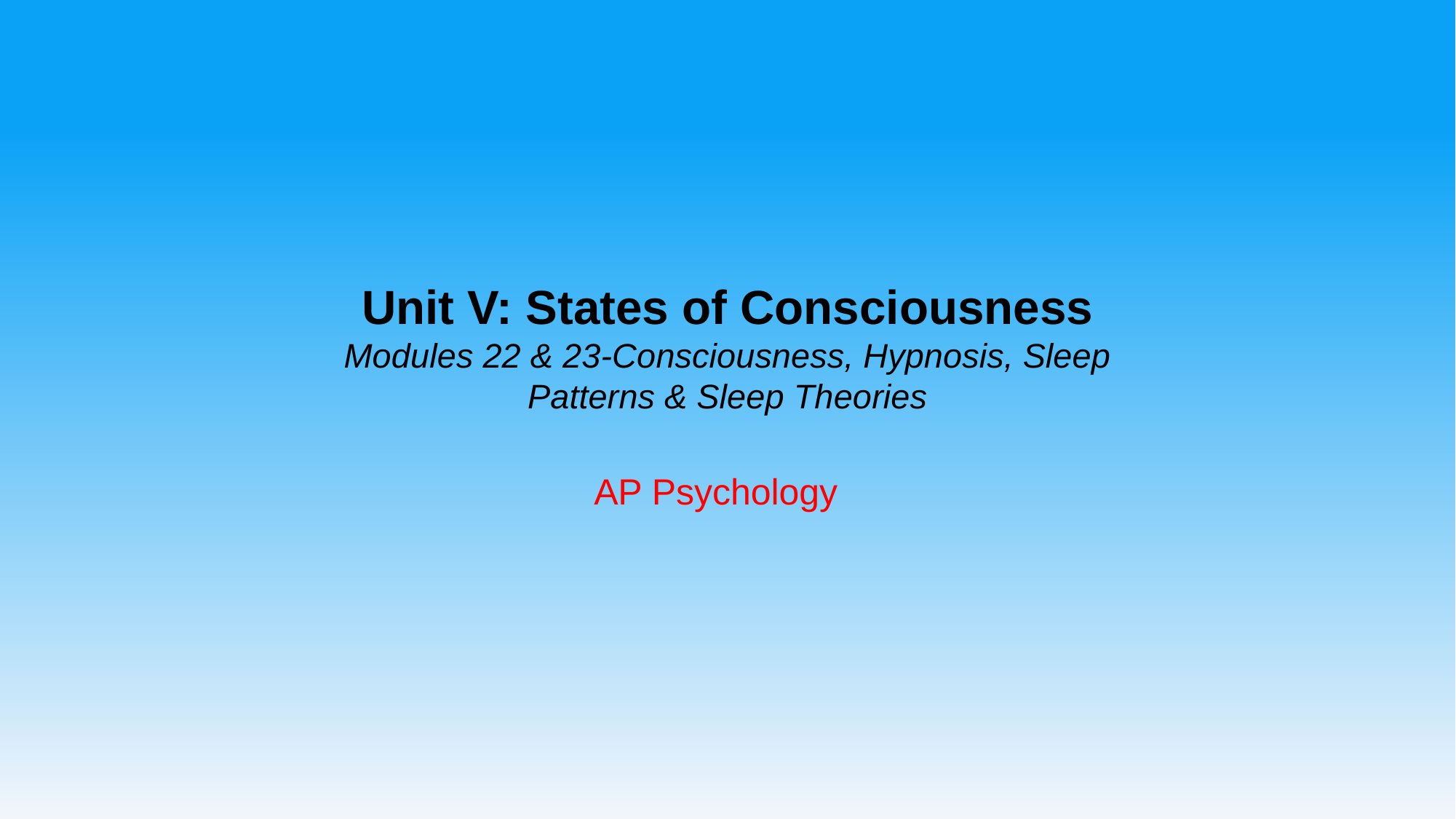

# Unit V: States of Consciousness Modules 22 & 23-Consciousness, Hypnosis, Sleep Patterns & Sleep Theories
AP Psychology